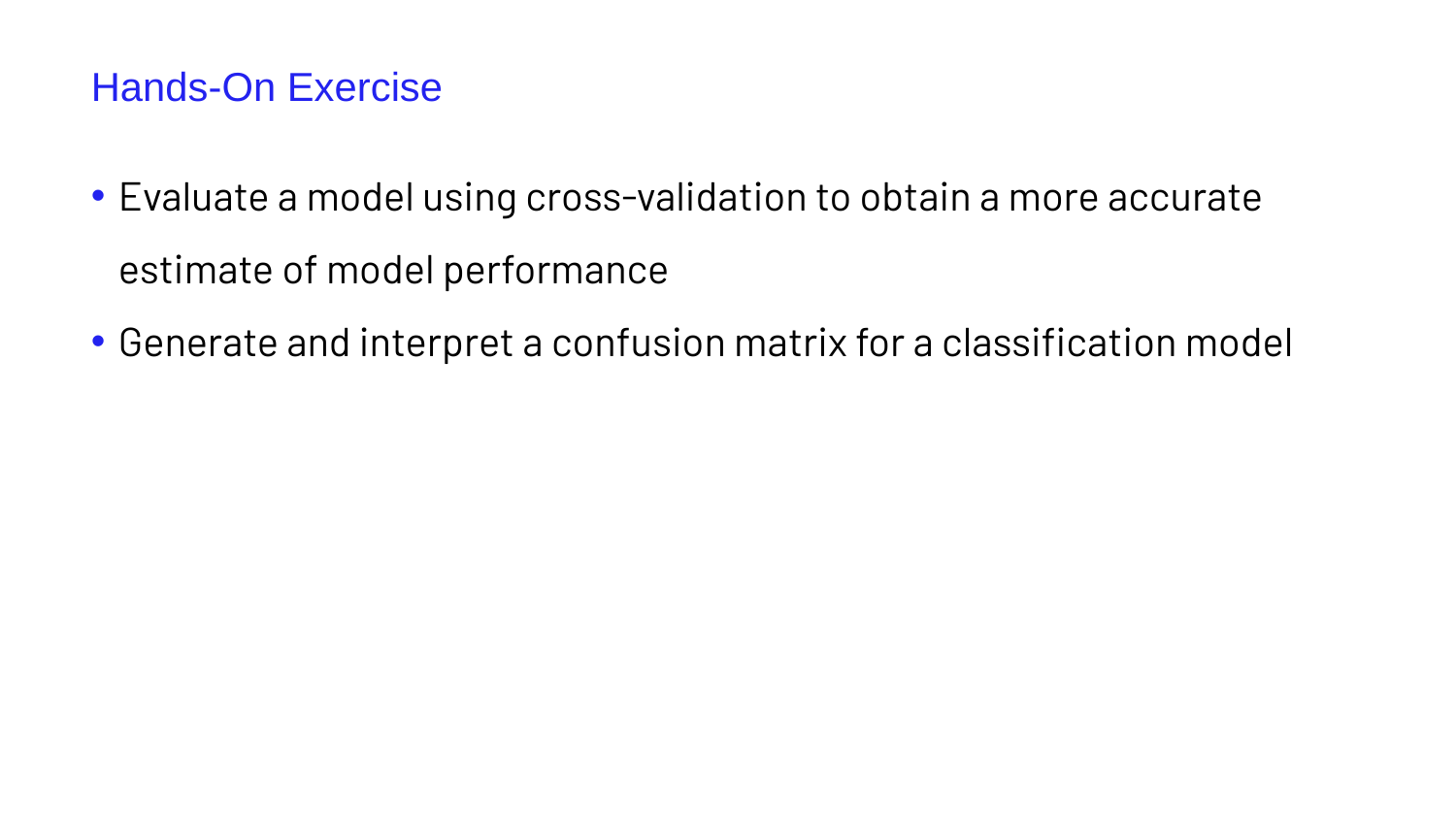

Hands-On Exercise
Evaluate a model using cross-validation to obtain a more accurate estimate of model performance
Generate and interpret a confusion matrix for a classification model